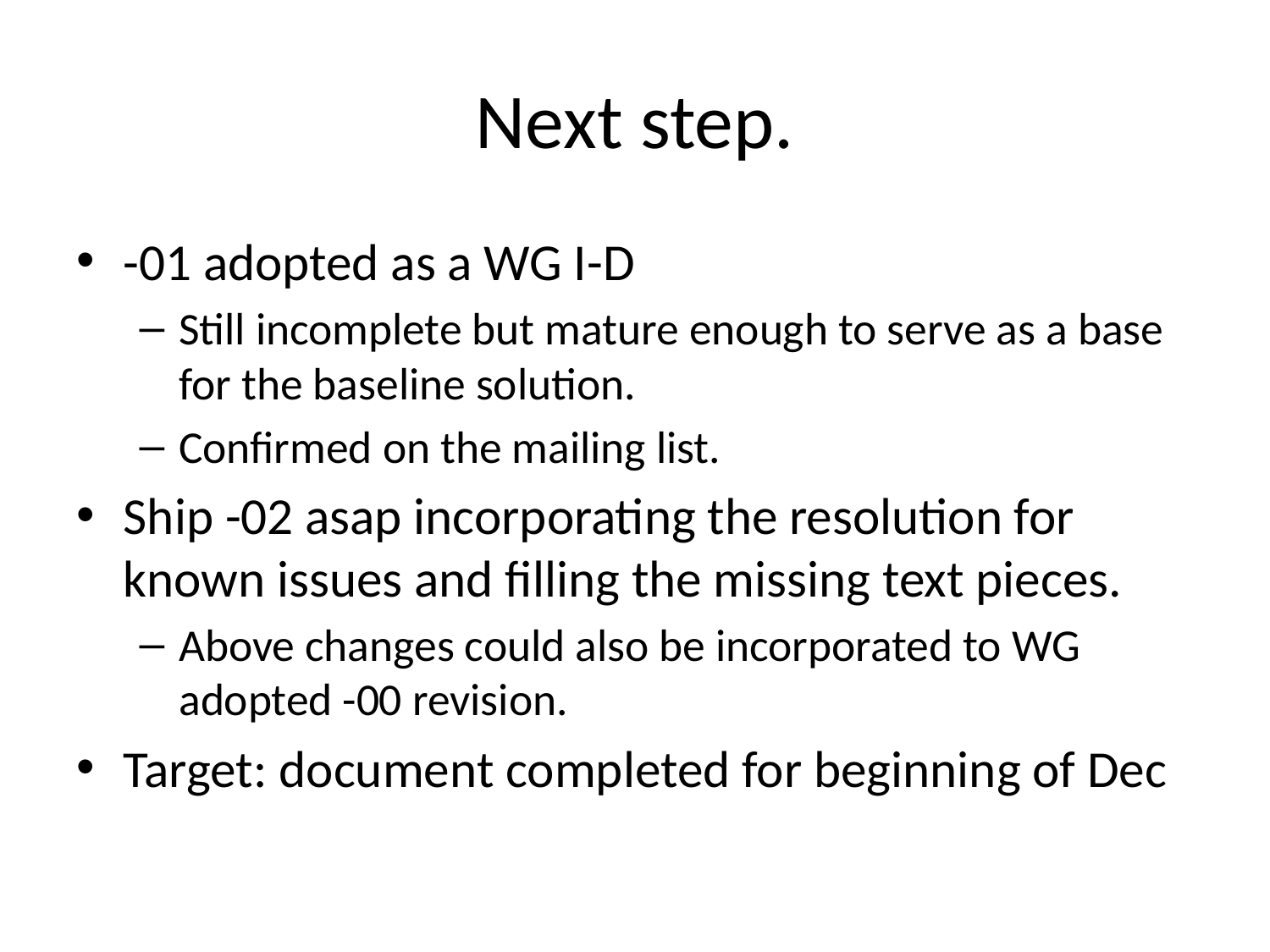

# Next step.
-01 adopted as a WG I-D
Still incomplete but mature enough to serve as a base for the baseline solution.
Confirmed on the mailing list.
Ship -02 asap incorporating the resolution for known issues and filling the missing text pieces.
Above changes could also be incorporated to WG adopted -00 revision.
Target: document completed for beginning of Dec